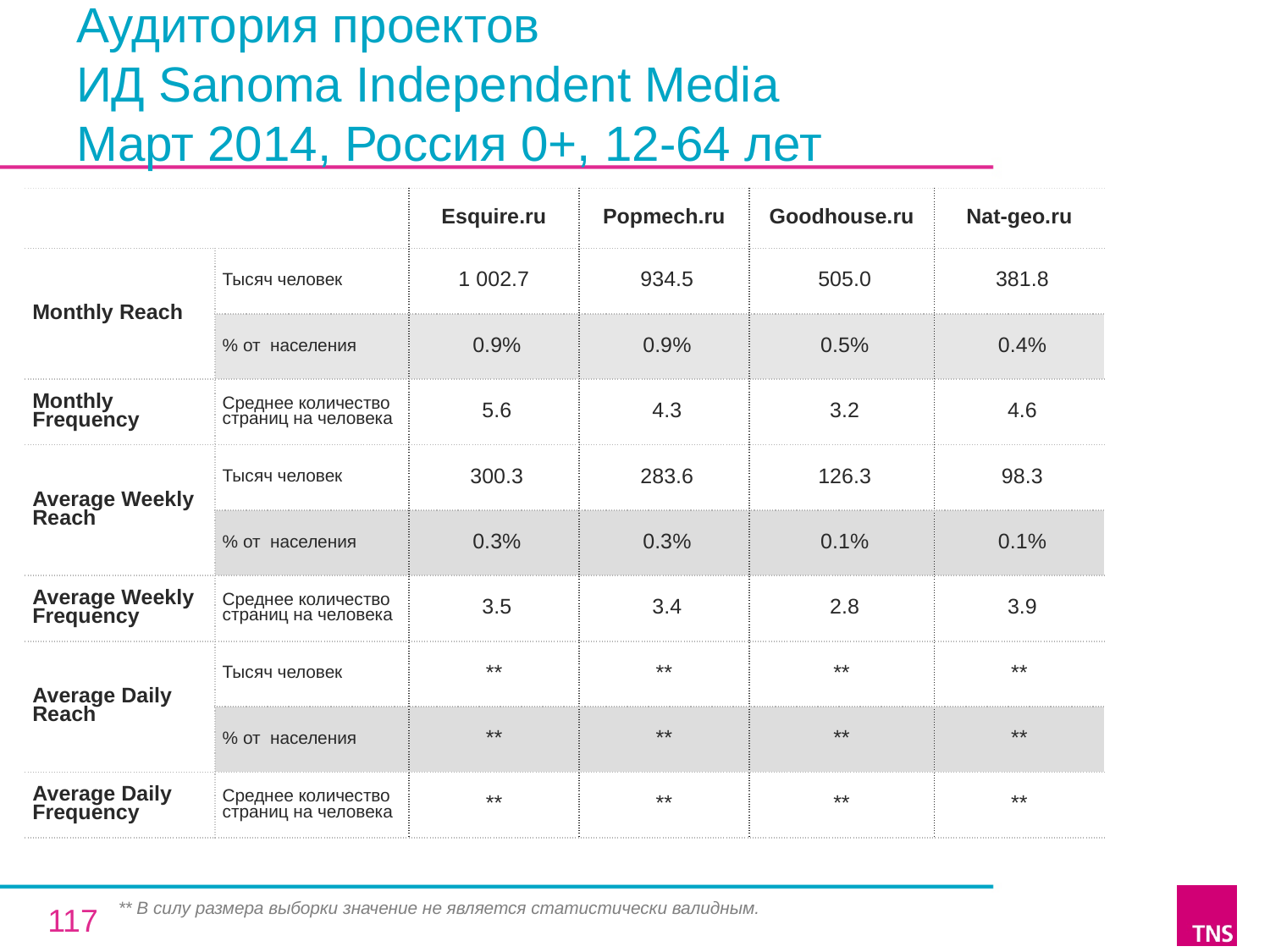

# Аудитория проектов ИД Sanoma Independent Media Март 2014, Россия 0+, 12-64 лет
|  |  | Esquire.ru | Popmech.ru | Goodhouse.ru | Nat-geo.ru |
| --- | --- | --- | --- | --- | --- |
| Monthly Reach | Тысяч человек | 1 002.7 | 934.5 | 505.0 | 381.8 |
|  | % от населения | 0.9% | 0.9% | 0.5% | 0.4% |
| Monthly Frequency | Среднее количество страниц на человека | 5.6 | 4.3 | 3.2 | 4.6 |
| Average Weekly Reach | Тысяч человек | 300.3 | 283.6 | 126.3 | 98.3 |
|  | % от населения | 0.3% | 0.3% | 0.1% | 0.1% |
| Average Weekly Frequency | Среднее количество страниц на человека | 3.5 | 3.4 | 2.8 | 3.9 |
| Average Daily Reach | Тысяч человек | \*\* | \*\* | \*\* | \*\* |
|  | % от населения | \*\* | \*\* | \*\* | \*\* |
| Average Daily Frequency | Среднее количество страниц на человека | \*\* | \*\* | \*\* | \*\* |
** В силу размера выборки значение не является статистически валидным.
117